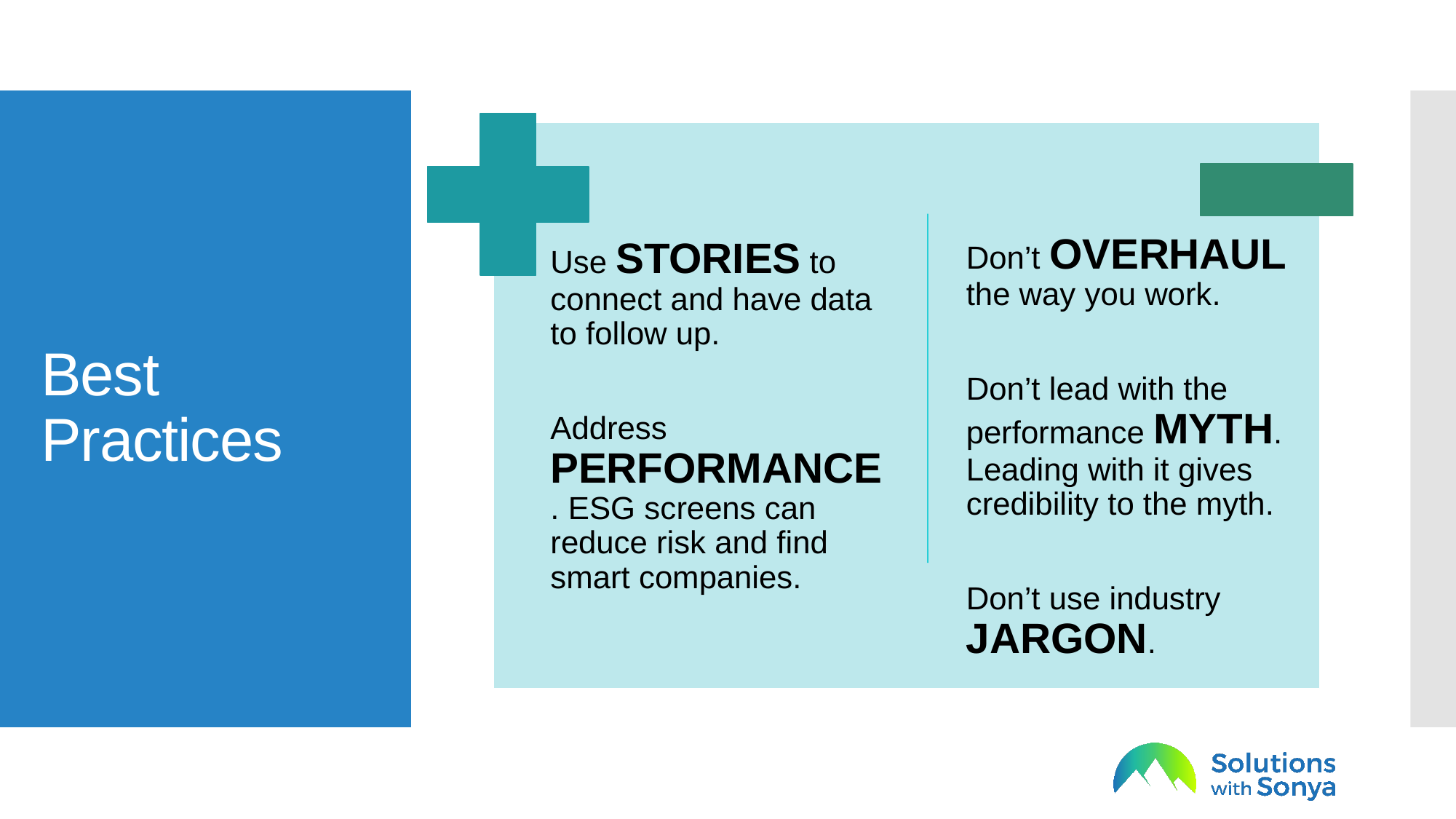

Use STORIES to connect and have data to follow up.

Address PERFORMANCE. ESG screens can reduce risk and find smart companies.
Don’t OVERHAUL the way you work.

Don’t lead with the performance MYTH. Leading with it gives credibility to the myth.

Don’t use industry JARGON.

# Best Practices